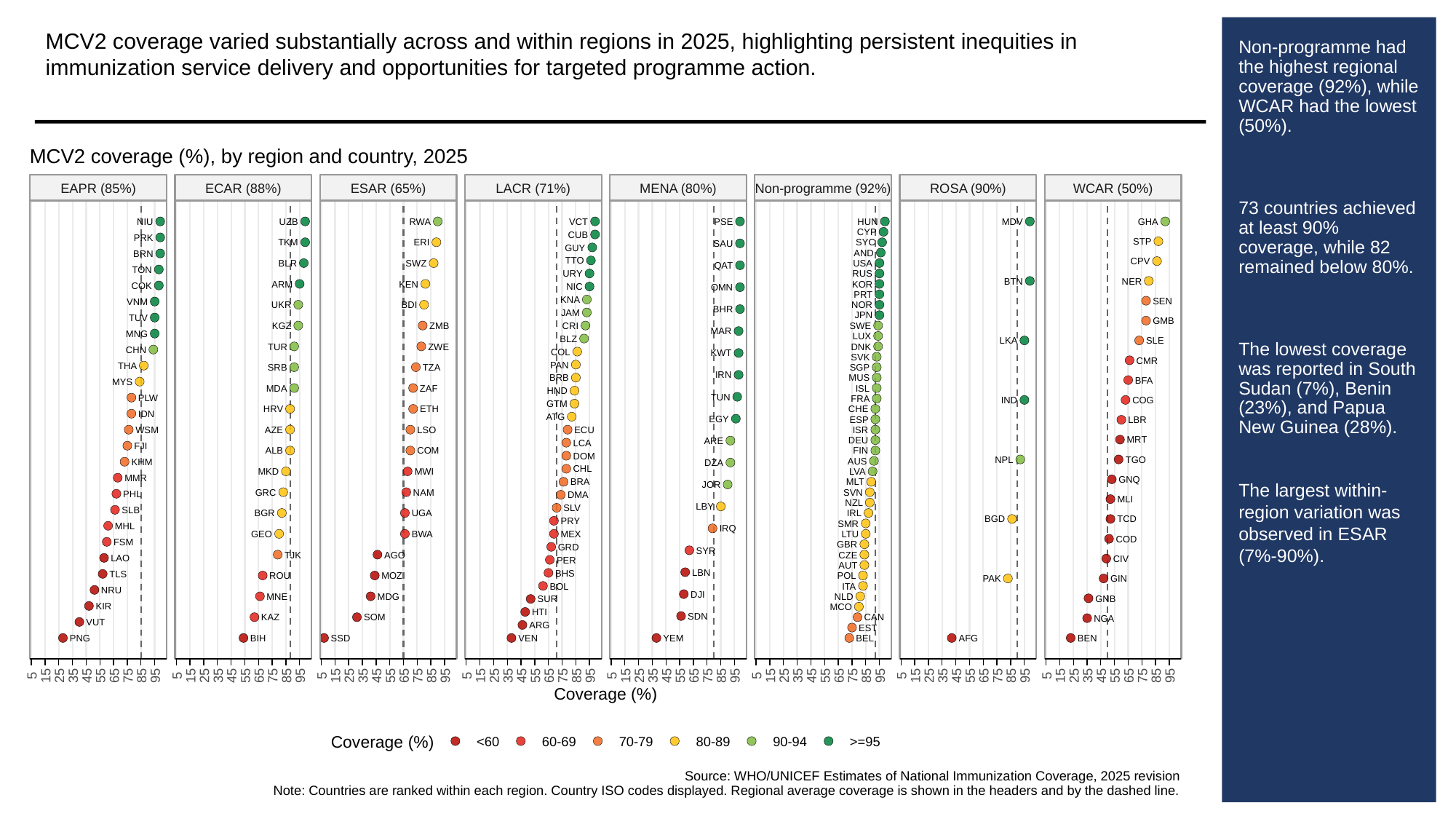

MCV2 coverage varied substantially across and within regions in 2025, highlighting persistent inequities in immunization service delivery and opportunities for targeted programme action.
# Non-programme had the highest regional coverage (92%), while WCAR had the lowest (50%).

73 countries achieved at least 90% coverage, while 82 remained below 80%.

The lowest coverage was reported in South Sudan (7%), Benin (23%), and Papua New Guinea (28%).

The largest within-region variation was observed in ESAR (7%-90%).

MCV2 coverage (%), by region and country, 2025

EAPR (85%)
ECAR (88%)
ESAR (65%)
LACR (71%)
MENA (80%)
Non-programme (92%)
ROSA (90%)
WCAR (50%)

NIU
UZB
RWA
VCT
PSE
HUN
MDV
GHA

CYP

CUB

PRK

STP

TKM
ERI
SYC
SAU

GUY

AND
BRN

TTO
CPV

BLR
SWZ
USA

QAT

TON

URY
RUS

BTN
NER

ARM
KEN
KOR

COK

NIC
OMN

PRT

KNA

SEN
VNM

UKR
BDI
NOR

BHR

JAM

JPN

TUV

GMB

KGZ
ZMB
CRI
SWE

MAR

MNG

LUX

BLZ

LKA
SLE

TUR
ZWE
DNK

CHN

COL

KWT

SVK

CMR

PAN
THA

SRB
TZA
SGP

IRN

BRB
MUS

BFA

MYS

MDA
ZAF
ISL

HND

TUN

PLW
FRA

IND
COG

GTM

HRV
ETH
CHE

IDN

ATG

EGY
ESP
LBR

WSM
AZE
LSO
ECU
ISR

MRT
DEU
ARE

LCA

FJI

ALB
COM
FIN

DOM

NPL
TGO

AUS

KHM
DZA

CHL

MKD
MWI
LVA

MMR

GNQ

BRA
MLT

JOR

GRC
NAM
SVN

PHL
DMA

MLI

NZL

LBY

SLV

SLB

BGR
UGA
IRL

BGD
TCD

PRY

SMR

MHL

IRQ

GEO
BWA
MEX
LTU

COD

FSM

GBR

GRD

SYR

TJK
AGO
CZE

LAO
CIV

PER

AUT

LBN

BHS
TLS

ROU
MOZ
POL

PAK
GIN

BOL
ITA

NRU

DJI

MNE
MDG
NLD

GNB
SUR

KIR
MCO

HTI

SDN

KAZ
SOM
CAN
NGA

VUT

ARG

EST

PNG
BIH
SSD
VEN
YEM
BEL
AFG
BEN

5
15
25
35
45
55
65
75
85
95
5
15
25
35
45
55
65
75
85
95
5
15
25
35
45
55
65
75
85
95
5
15
25
35
45
55
65
75
85
95
5
15
25
35
45
55
65
75
85
95
5
15
25
35
45
55
65
75
85
95
5
15
25
35
45
55
65
75
85
95
5
15
25
35
45
55
65
75
85
95
Coverage (%)
Coverage (%)
<60
60-69
70-79
80-89
90-94
>=95

Source: WHO/UNICEF Estimates of National Immunization Coverage, 2025 revision
Note: Countries are ranked within each region. Country ISO codes displayed. Regional average coverage is shown in the headers and by the dashed line.